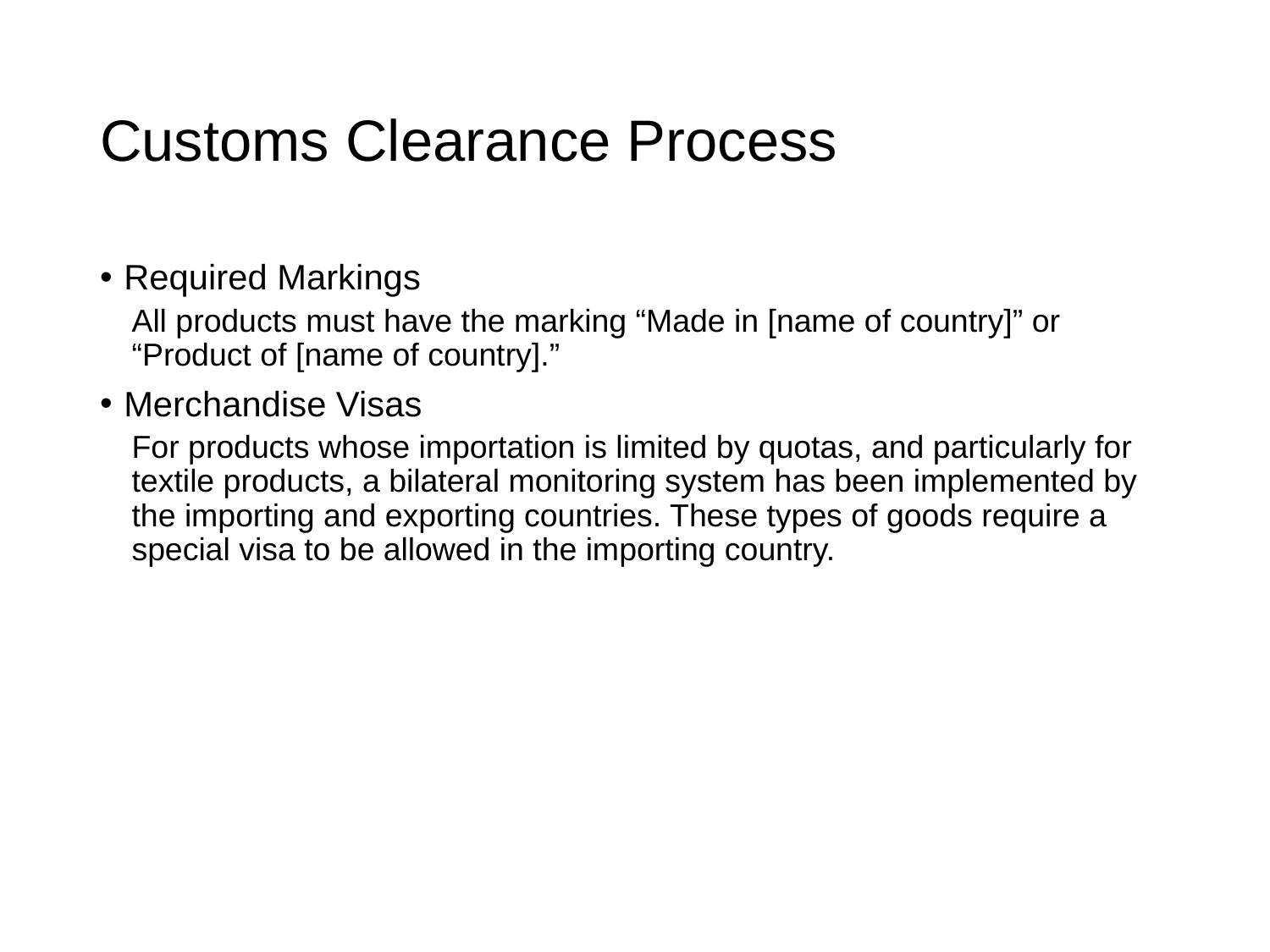

# Customs Clearance Process
Required Markings
All products must have the marking “Made in [name of country]” or “Product of [name of country].”
Merchandise Visas
For products whose importation is limited by quotas, and particularly for textile products, a bilateral monitoring system has been implemented by the importing and exporting countries. These types of goods require a special visa to be allowed in the importing country.